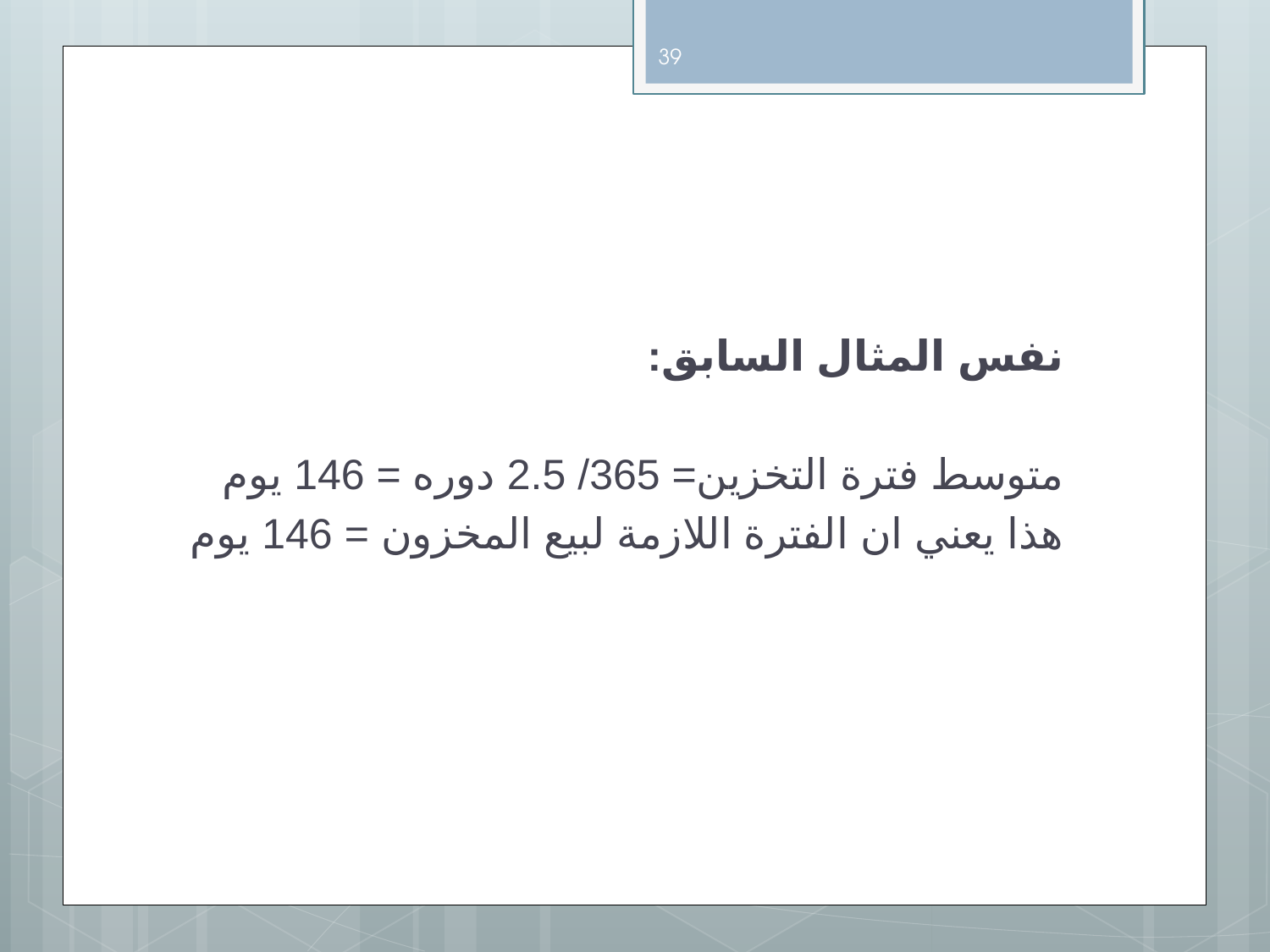

39
نفس المثال السابق:

متوسط فترة التخزين= 365/ 2.5 دوره = 146 يوم
هذا يعني ان الفترة اللازمة لبيع المخزون = 146 يوم